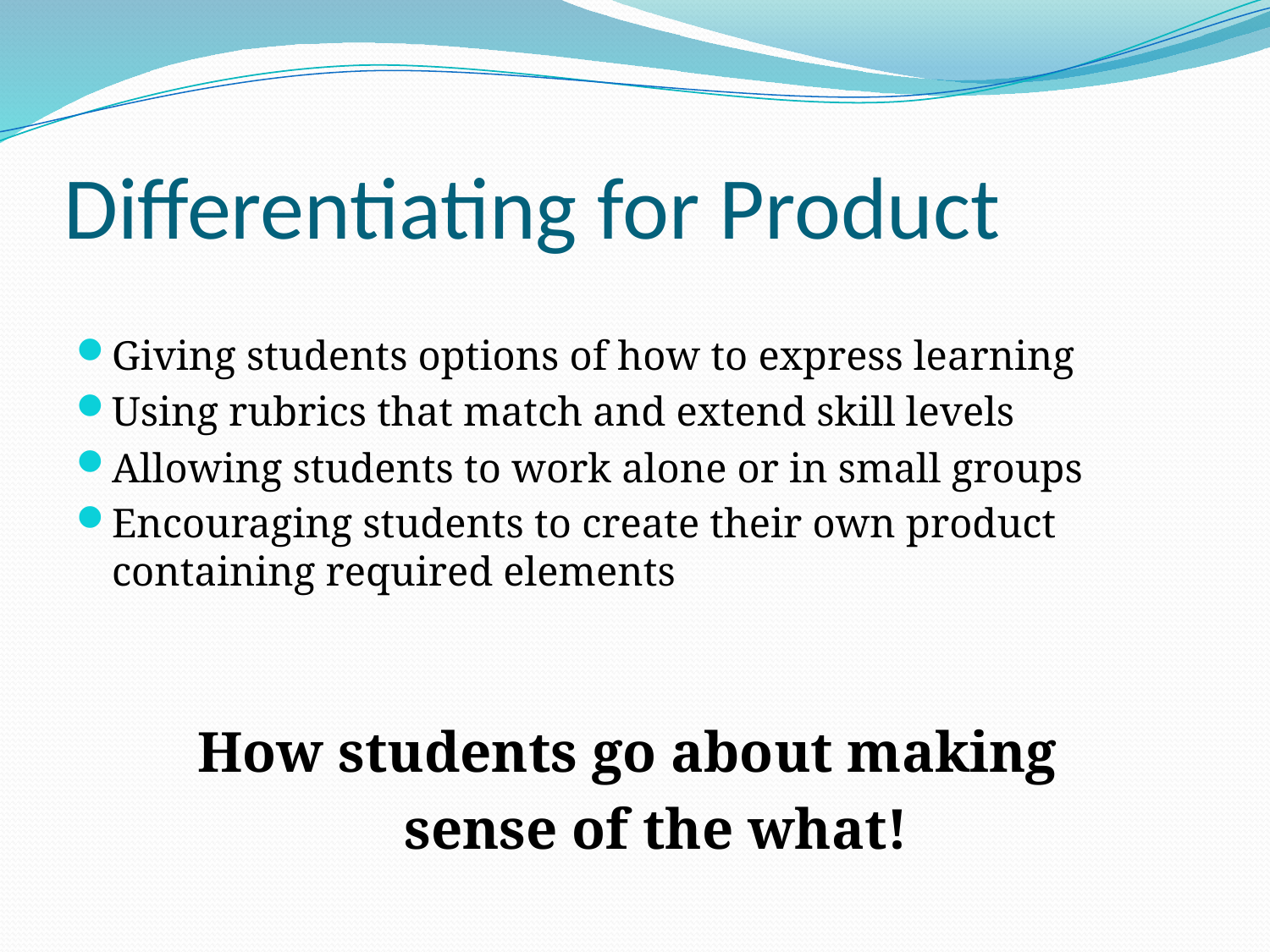

# Differentiating for Product

Giving students options of how to express learning
Using rubrics that match and extend skill levels
Allowing students to work alone or in small groups
Encouraging students to create their own product containing required elements

How students go about making
   sense of the what!